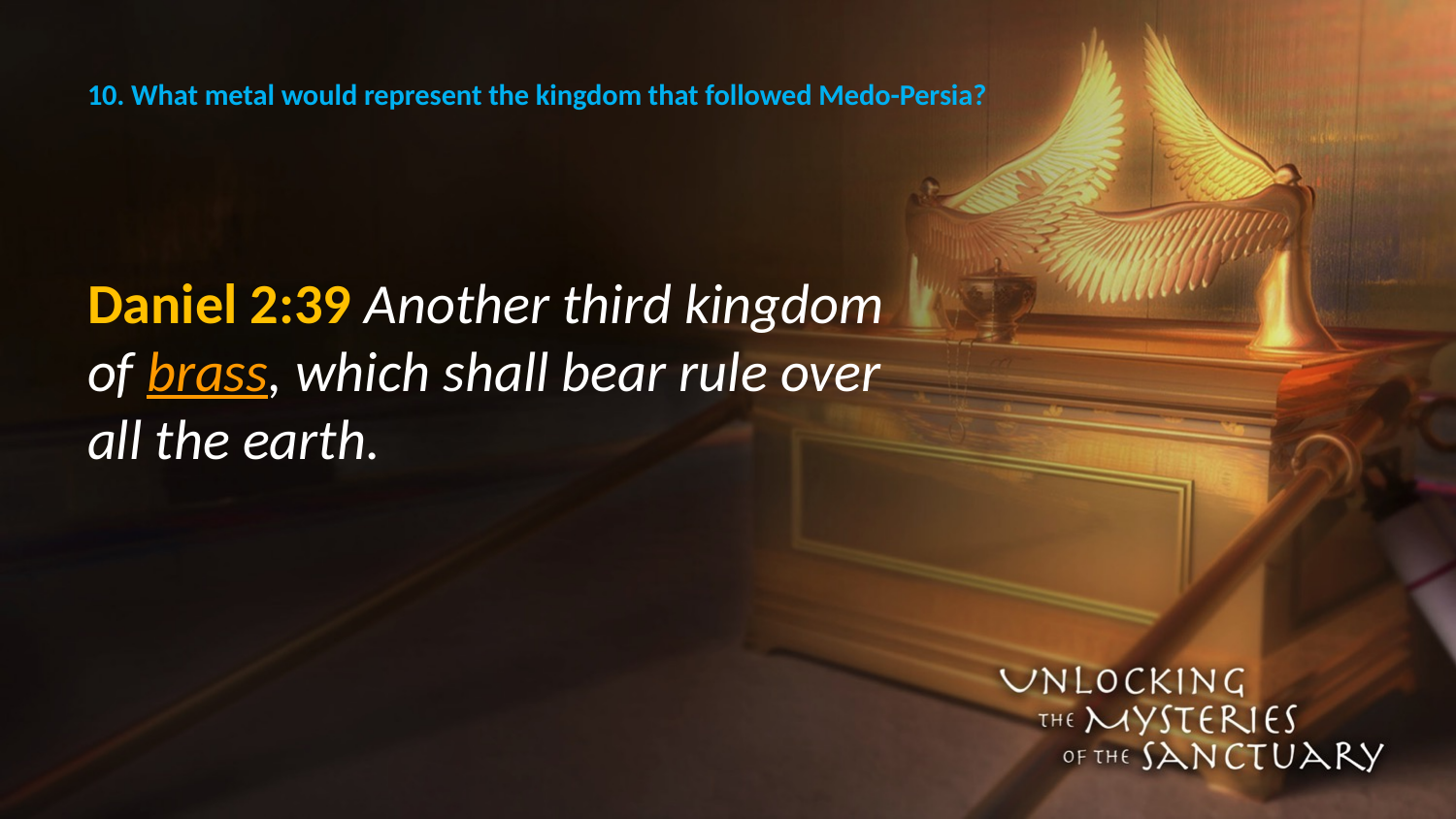

# 10. What metal would represent the kingdom that followed Medo-Persia?

Daniel 2:39 Another third kingdom of brass, which shall bear rule over all the earth.